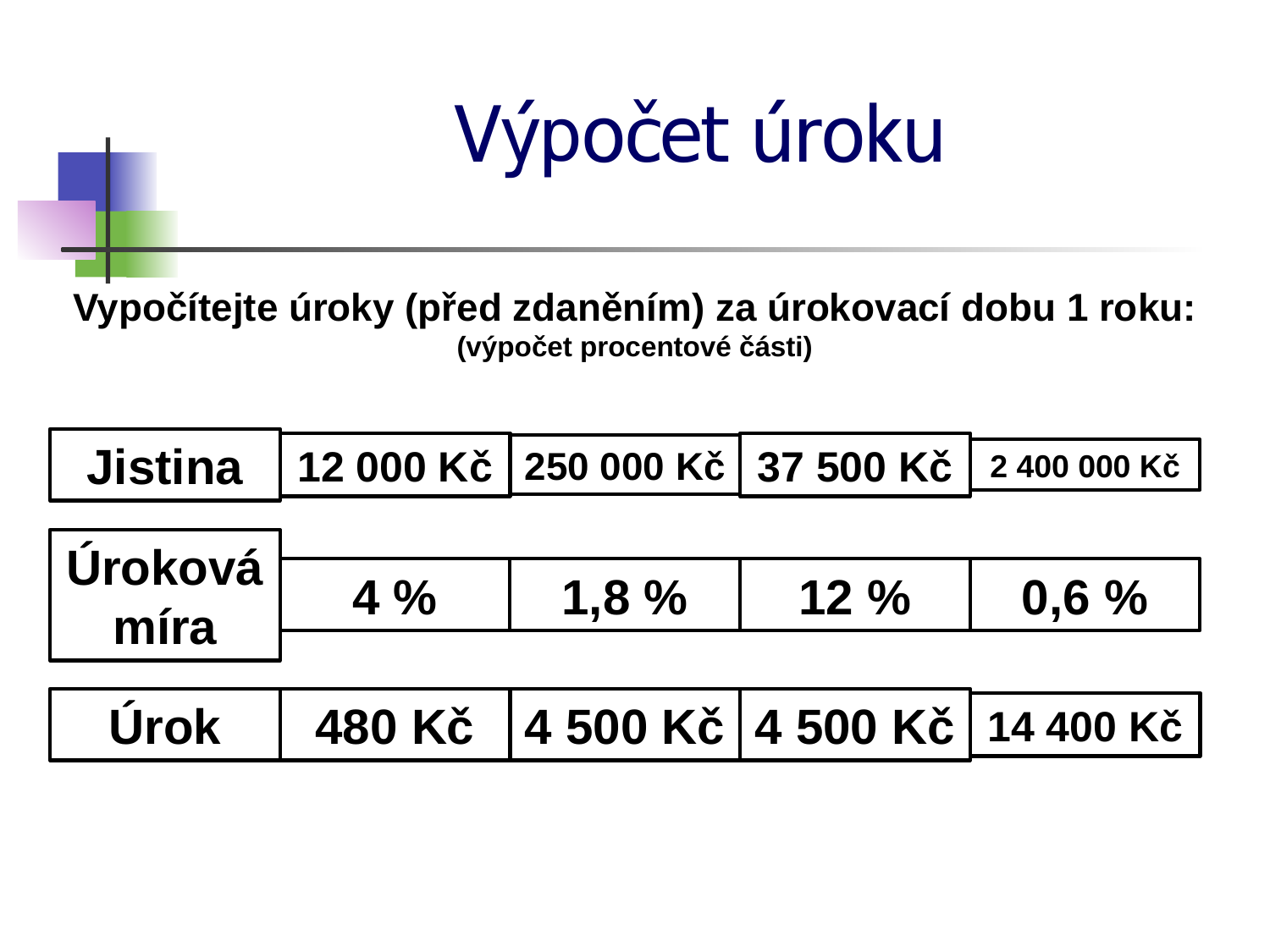

# Výpočet úroku
Vypočítejte úroky (před zdaněním) za úrokovací dobu 1 roku:
(výpočet procentové části)
Jistina
12 000 Kč
250 000 Kč
37 500 Kč
2 400 000 Kč
Úroková míra
4 %
1,8 %
12 %
0,6 %
Úrok
480 Kč
4 500 Kč
4 500 Kč
14 400 Kč